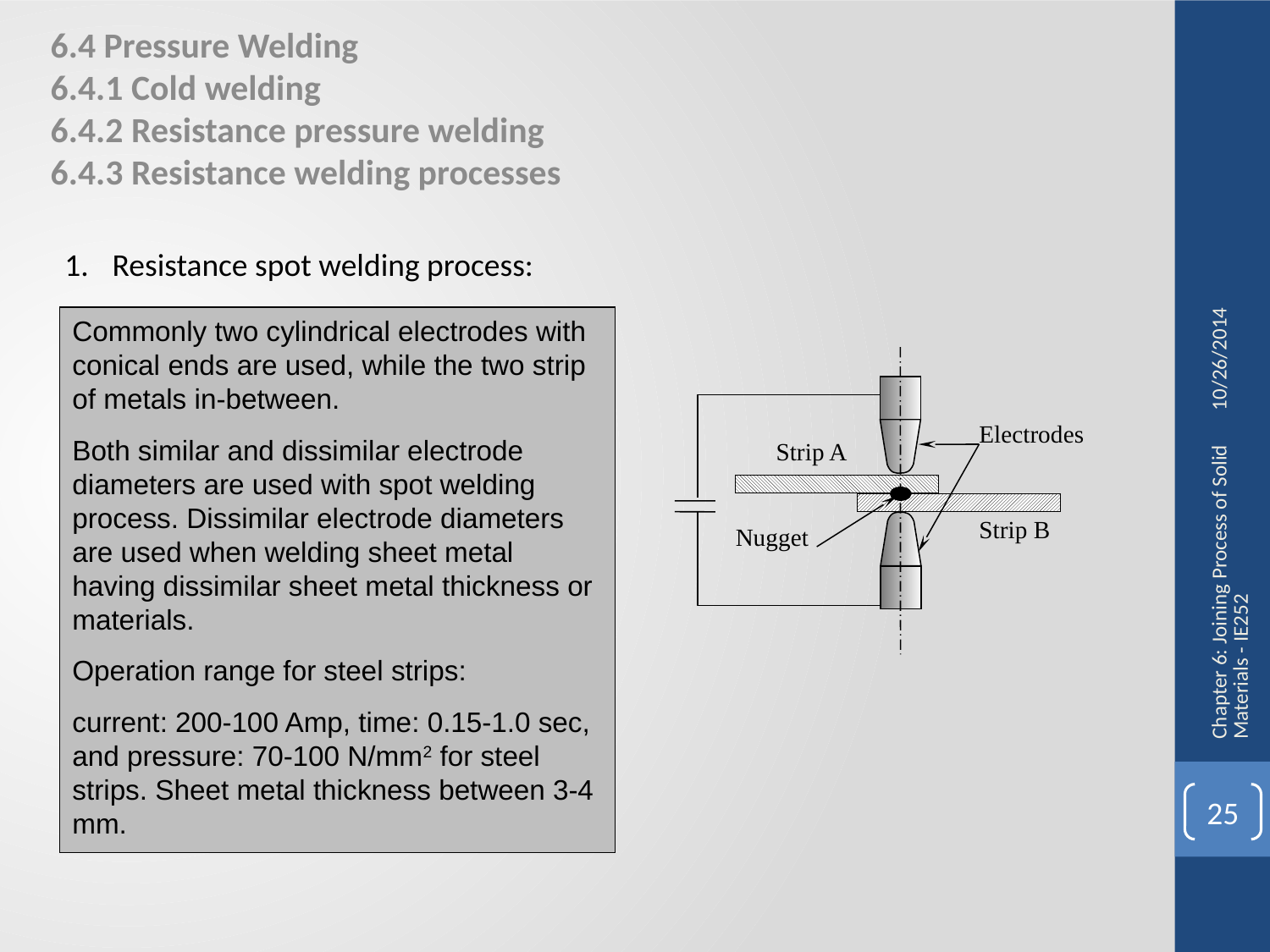

6.4 Pressure Welding
 6.4.1 Cold welding
 6.4.2 Resistance pressure welding
 6.4.3 Resistance welding processes
10/26/2014
Resistance spot welding process:
Commonly two cylindrical electrodes with conical ends are used, while the two strip of metals in-between.
Both similar and dissimilar electrode diameters are used with spot welding process. Dissimilar electrode diameters are used when welding sheet metal having dissimilar sheet metal thickness or materials.
Operation range for steel strips:
current: 200-100 Amp, time: 0.15-1.0 sec, and pressure: 70-100 N/mm2 for steel strips. Sheet metal thickness between 3-4 mm.

 Electrodes

 Strip A

 Strip B

 Nugget

Chapter 6: Joining Process of Solid Materials - IE252
25